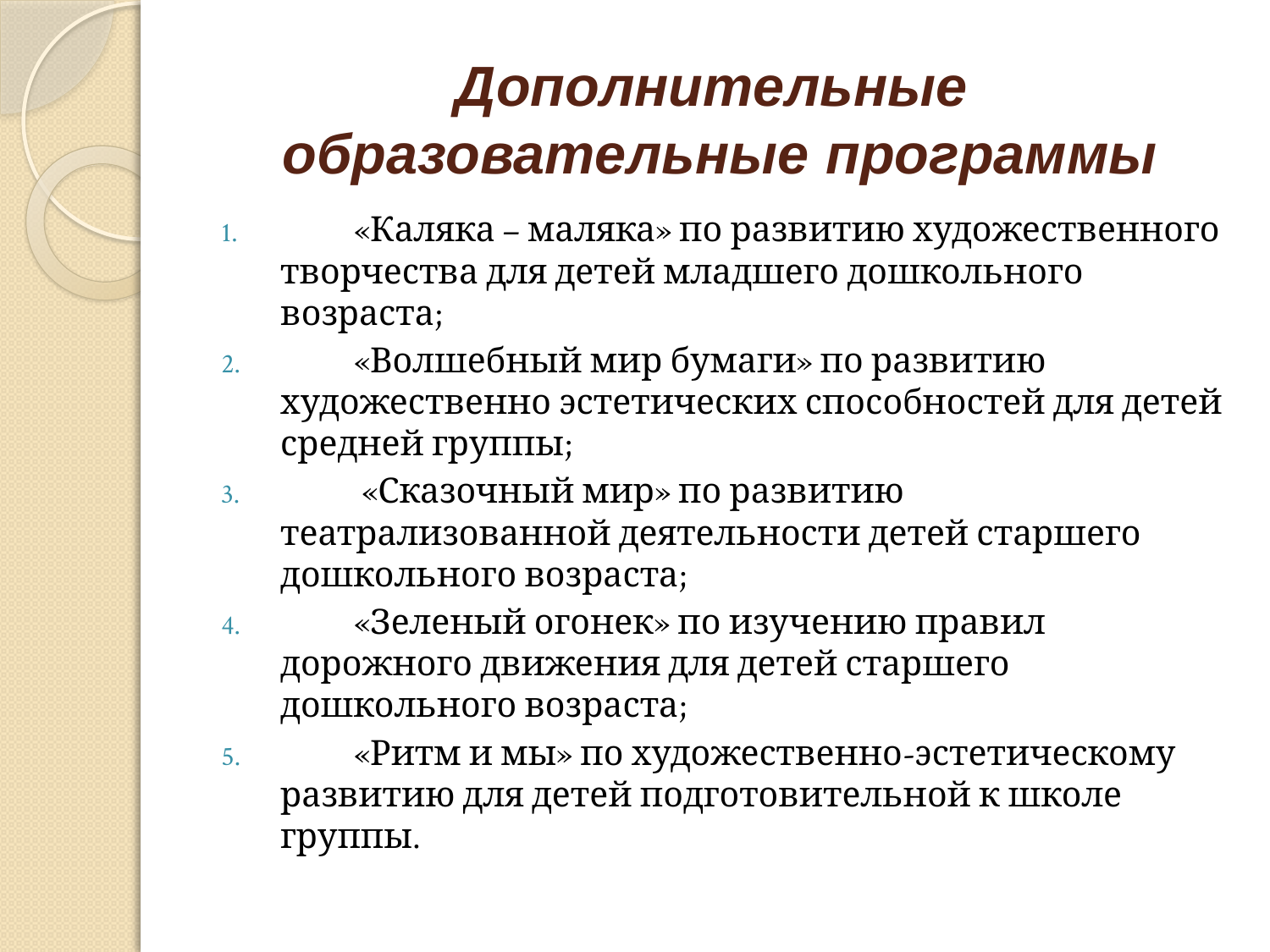

# Дополнительные образовательные программы
	«Каляка – маляка» по развитию художественного творчества для детей младшего дошкольного возраста;
	«Волшебный мир бумаги» по развитию художественно эстетических способностей для детей средней группы;
	 «Сказочный мир» по развитию театрализованной деятельности детей старшего дошкольного возраста;
	«Зеленый огонек» по изучению правил дорожного движения для детей старшего дошкольного возраста;
	«Ритм и мы» по художественно-эстетическому развитию для детей подготовительной к школе группы.